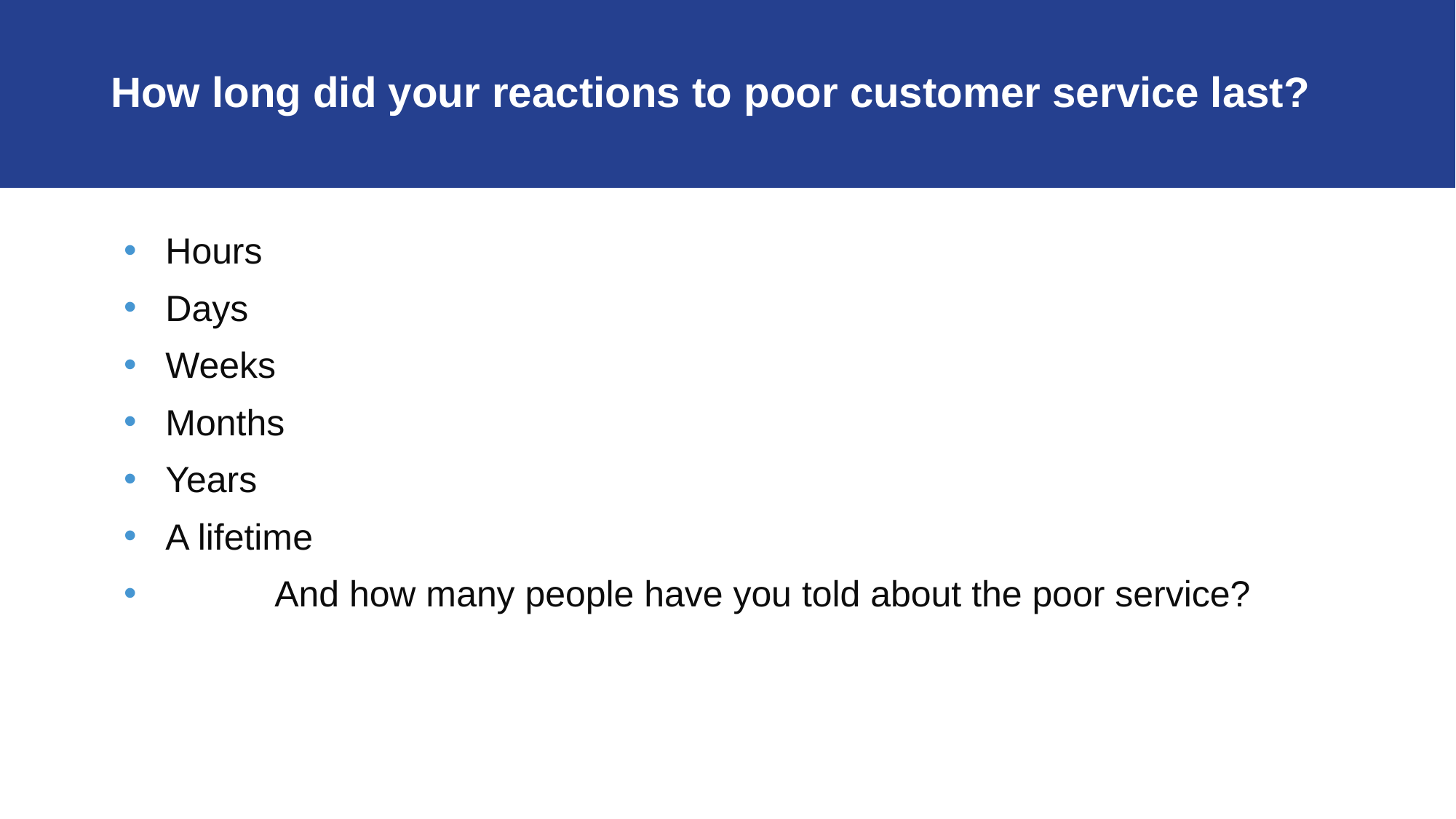

# How long did your reactions to poor customer service last?
Hours
Days
Weeks
Months
Years
A lifetime
	And how many people have you told about the poor service?